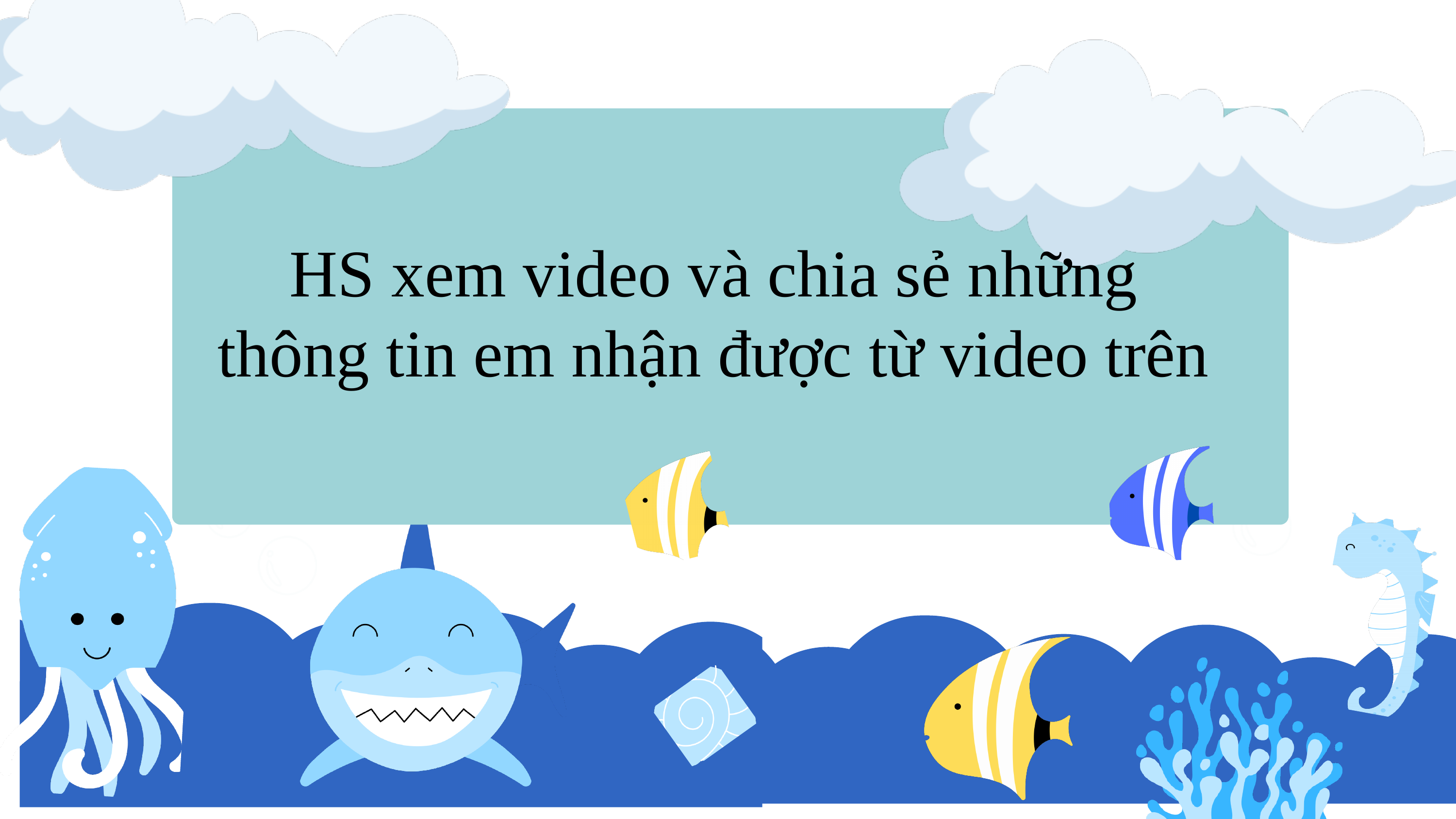

HS xem video và chia sẻ những thông tin em nhận được từ video trên